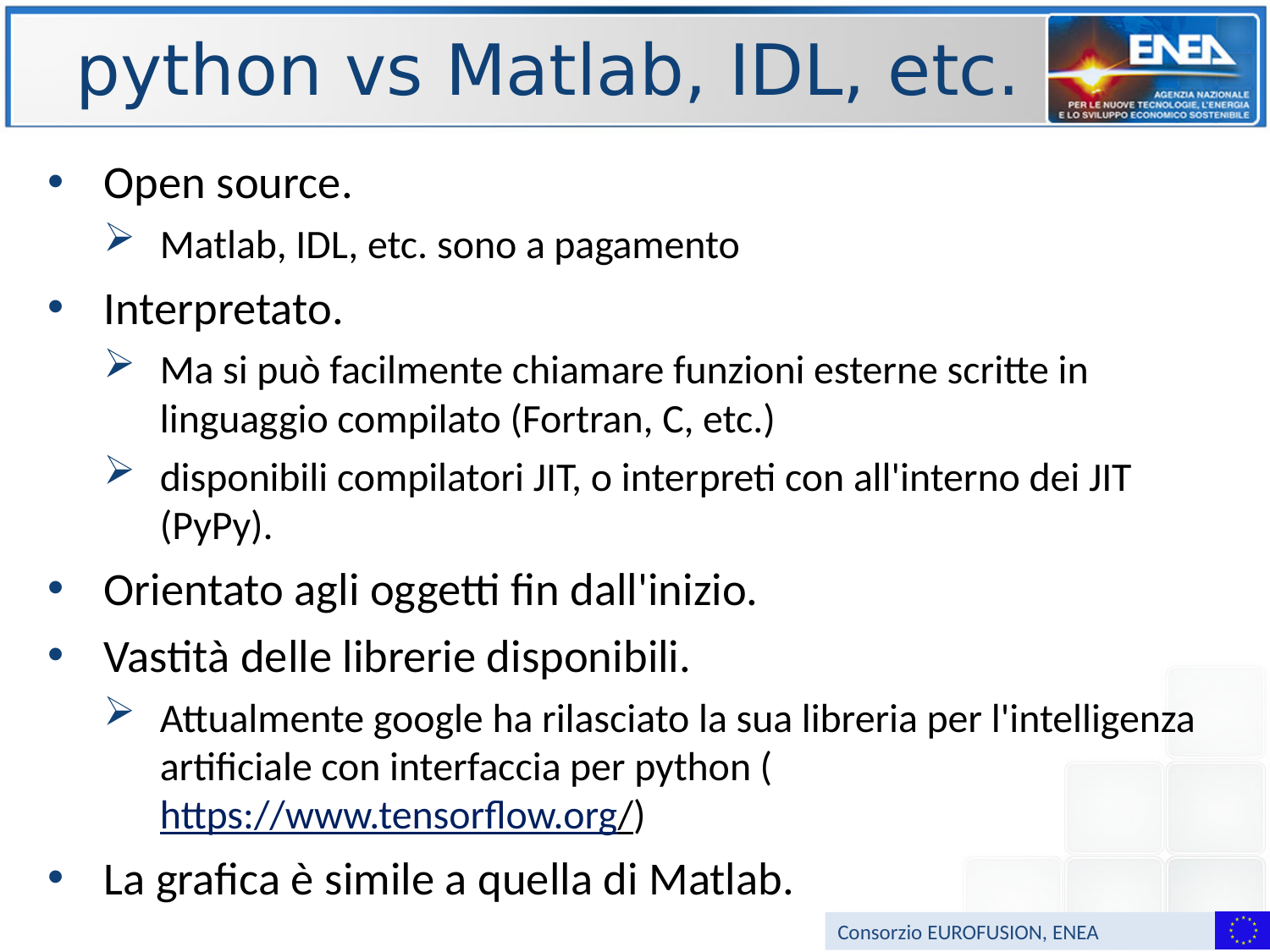

# python vs Matlab, IDL, etc.
Open source.
Matlab, IDL, etc. sono a pagamento
Interpretato.
Ma si può facilmente chiamare funzioni esterne scritte in linguaggio compilato (Fortran, C, etc.)
disponibili compilatori JIT, o interpreti con all'interno dei JIT (PyPy).
Orientato agli oggetti fin dall'inizio.
Vastità delle librerie disponibili.
Attualmente google ha rilasciato la sua libreria per l'intelligenza artificiale con interfaccia per python (https://www.tensorflow.org/)
La grafica è simile a quella di Matlab.